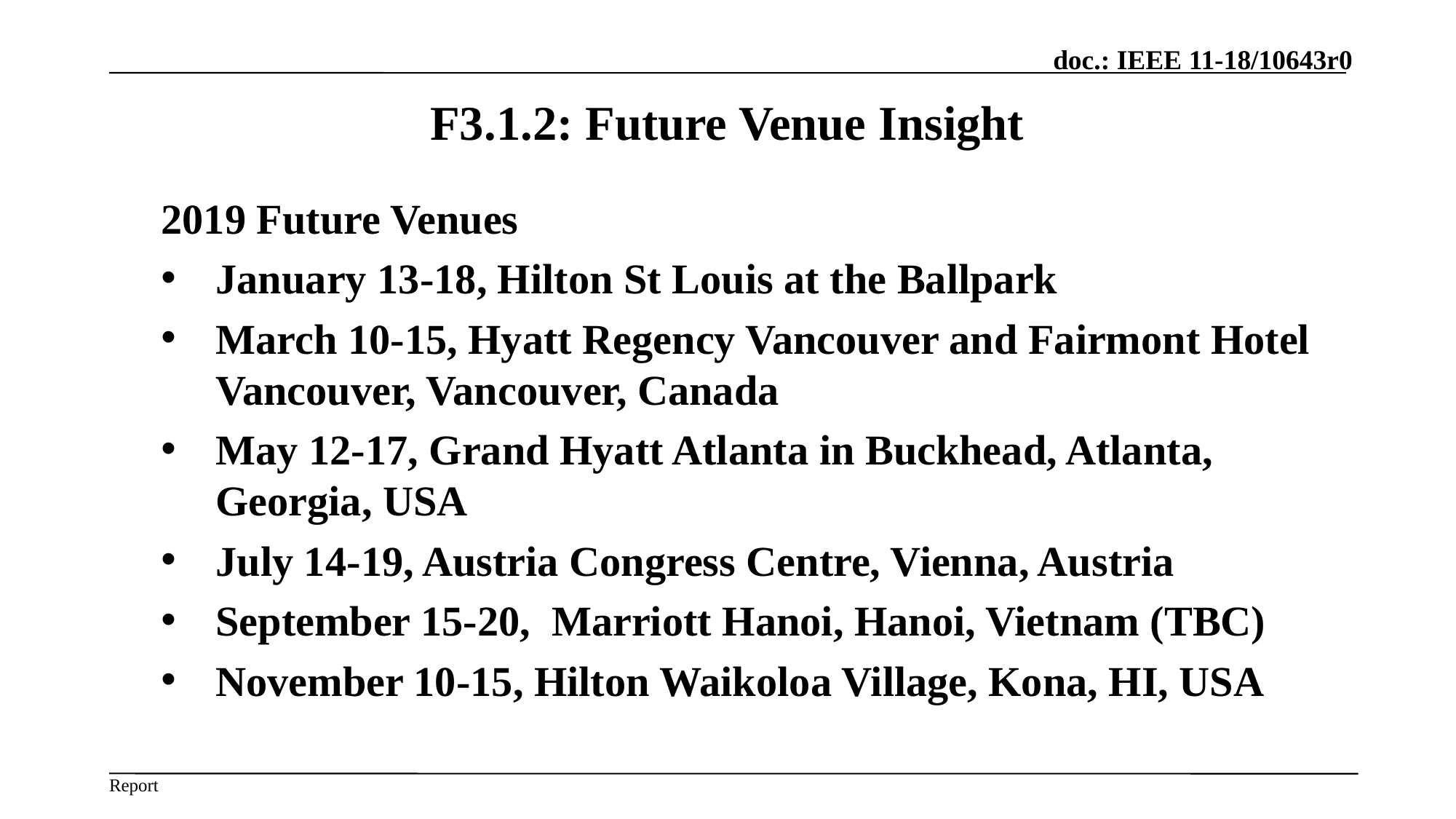

# F3.1.2: Future Venue Insight
2019 Future Venues
January 13-18, Hilton St Louis at the Ballpark
March 10-15, Hyatt Regency Vancouver and Fairmont Hotel Vancouver, Vancouver, Canada
May 12-17, Grand Hyatt Atlanta in Buckhead, Atlanta, Georgia, USA
July 14-19, Austria Congress Centre, Vienna, Austria
September 15-20,  Marriott Hanoi, Hanoi, Vietnam (TBC)
November 10-15, Hilton Waikoloa Village, Kona, HI, USA